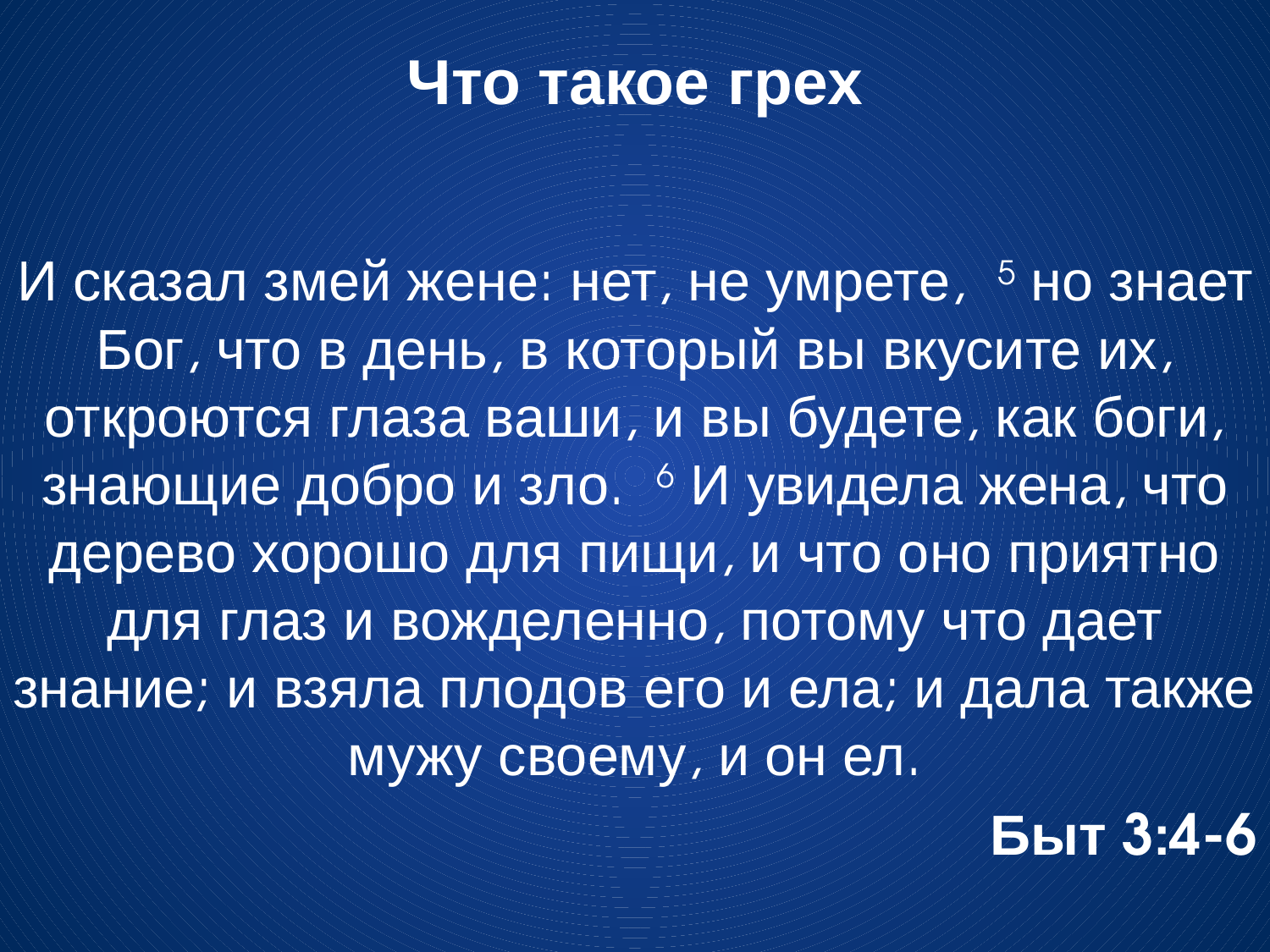

# Что такое грех
И сказал змей жене: нет, не умрете,  5 но знает Бог, что в день, в который вы вкусите их, откроются глаза ваши, и вы будете, как боги, знающие добро и зло.  6 И увидела жена, что дерево хорошо для пищи, и что оно приятно для глаз и вожделенно, потому что дает знание; и взяла плодов его и ела; и дала также мужу своему, и он ел.
Быт 3:4-6